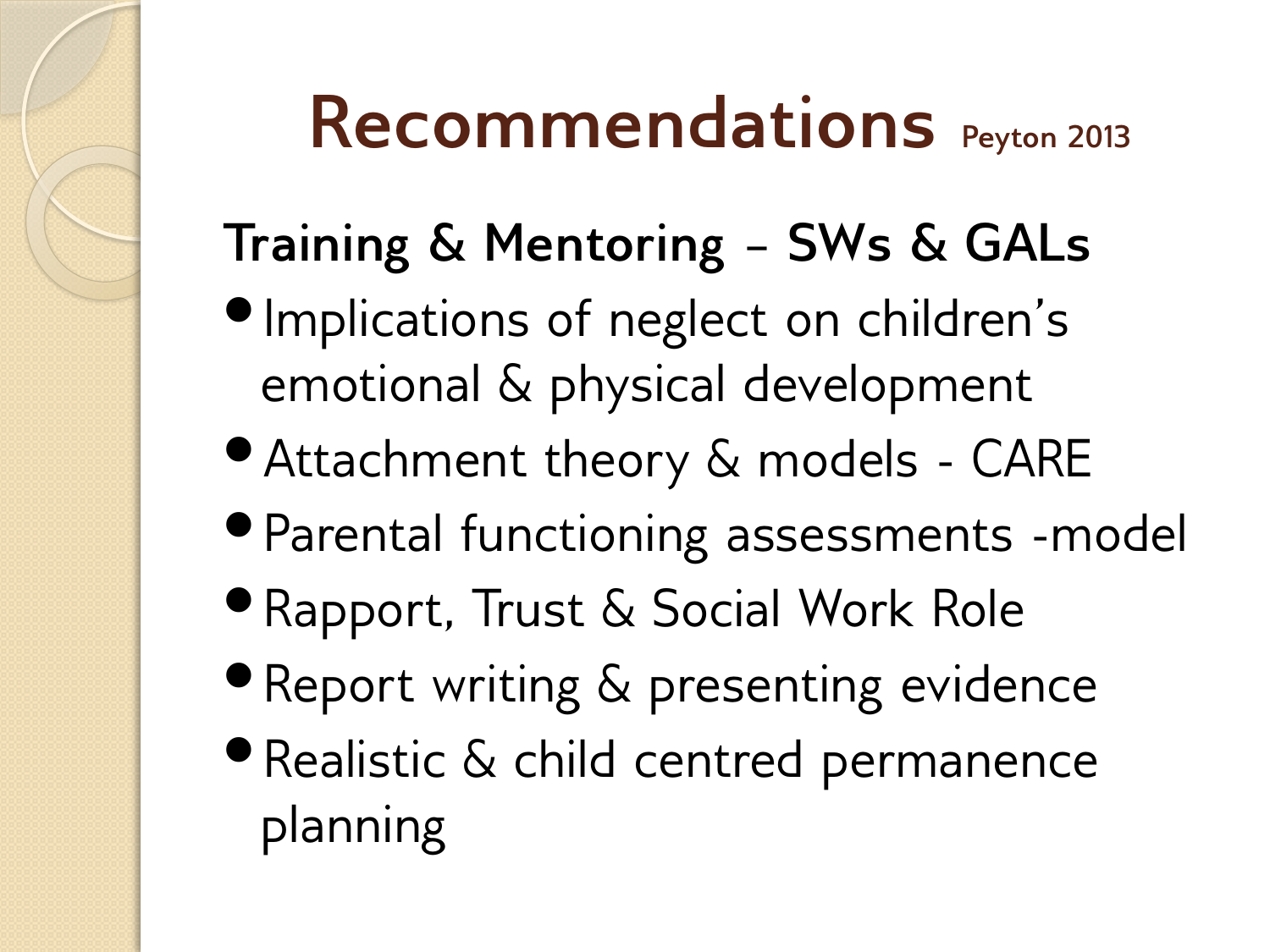

# Recommendations Peyton 2013
Training & Mentoring – SWs & GALs
Implications of neglect on children’s emotional & physical development
Attachment theory & models - CARE
Parental functioning assessments -model
Rapport, Trust & Social Work Role
Report writing & presenting evidence
Realistic & child centred permanence planning